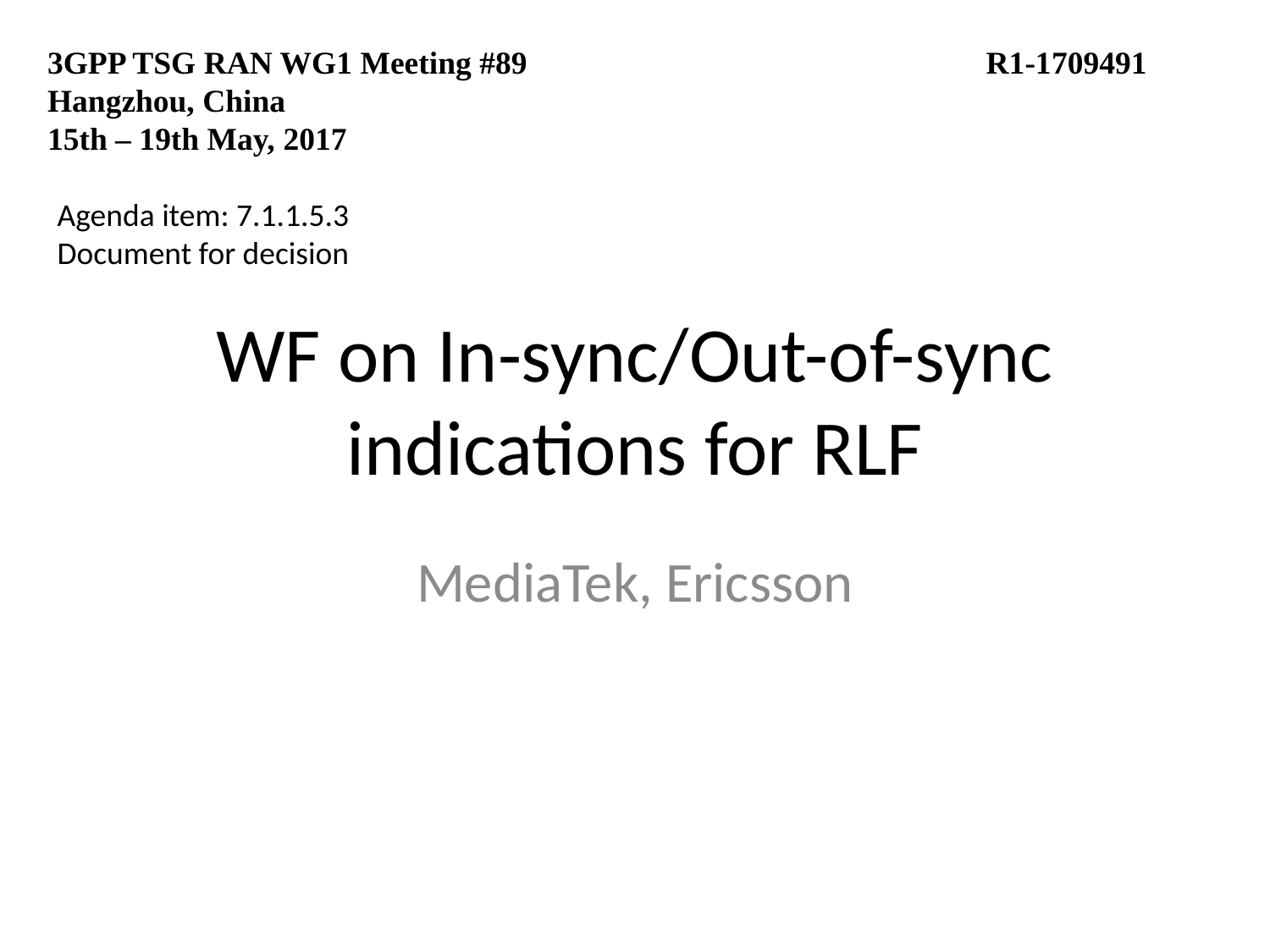

3GPP TSG RAN WG1 Meeting #89			                      R1-1709491
Hangzhou, China
15th – 19th May, 2017
Agenda item: 7.1.1.5.3
Document for decision
# WF on In-sync/Out-of-sync indications for RLF
MediaTek, Ericsson